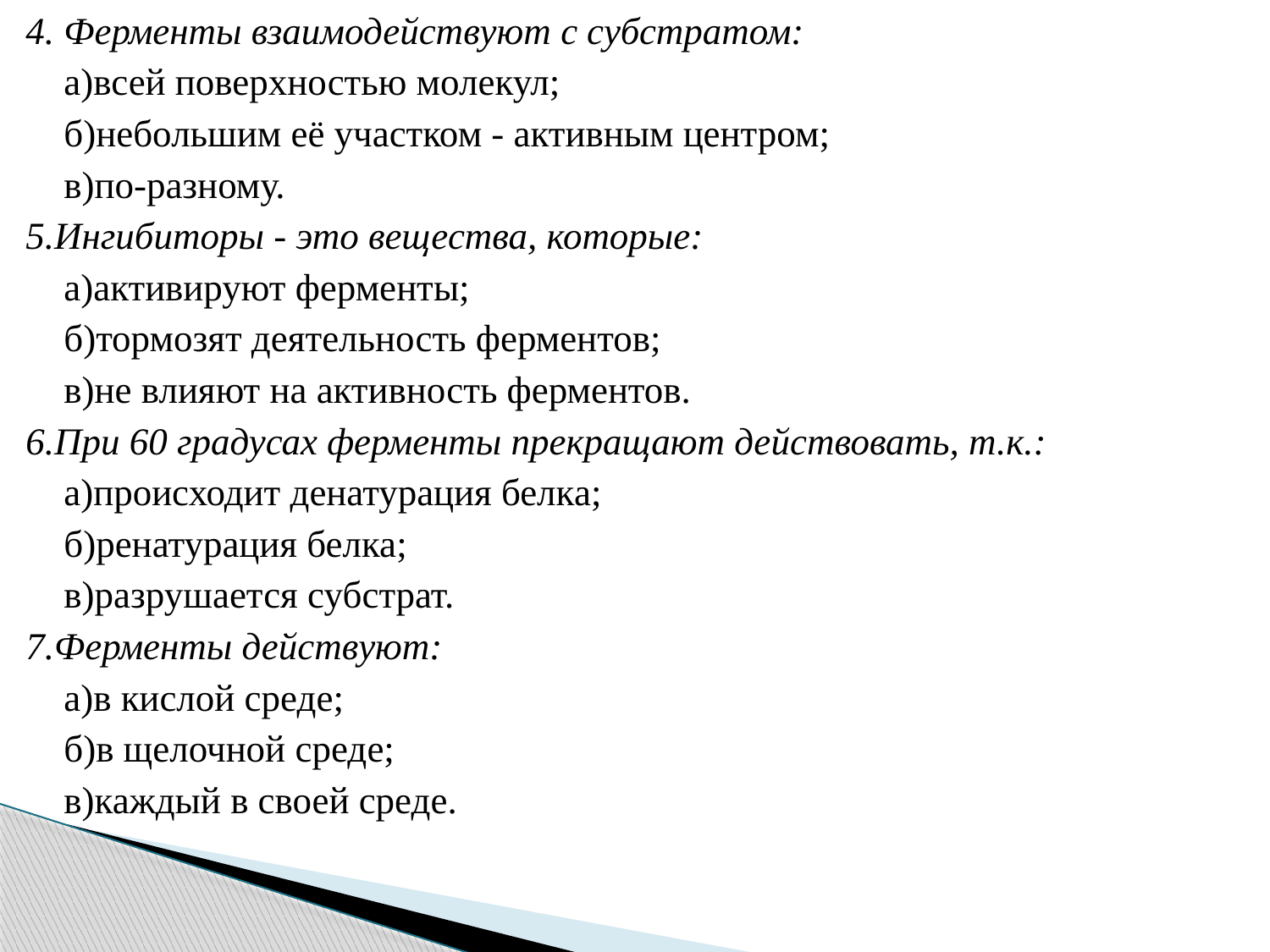

4. Ферменты взаимодействуют с субстратом:
    а)всей поверхностью молекул;
    б)небольшим её участком - активным центром;
    в)по-разному.
5.Ингибиторы - это вещества, которые:
    а)активируют ферменты;
    б)тормозят деятельность ферментов;
    в)не влияют на активность ферментов.
6.При 60 градусах ферменты прекращают действовать, т.к.:
    а)происходит денатурация белка;
    б)ренатурация белка;
    в)разрушается субстрат.
7.Ферменты действуют:
    а)в кислой среде;
    б)в щелочной среде;
    в)каждый в своей среде.